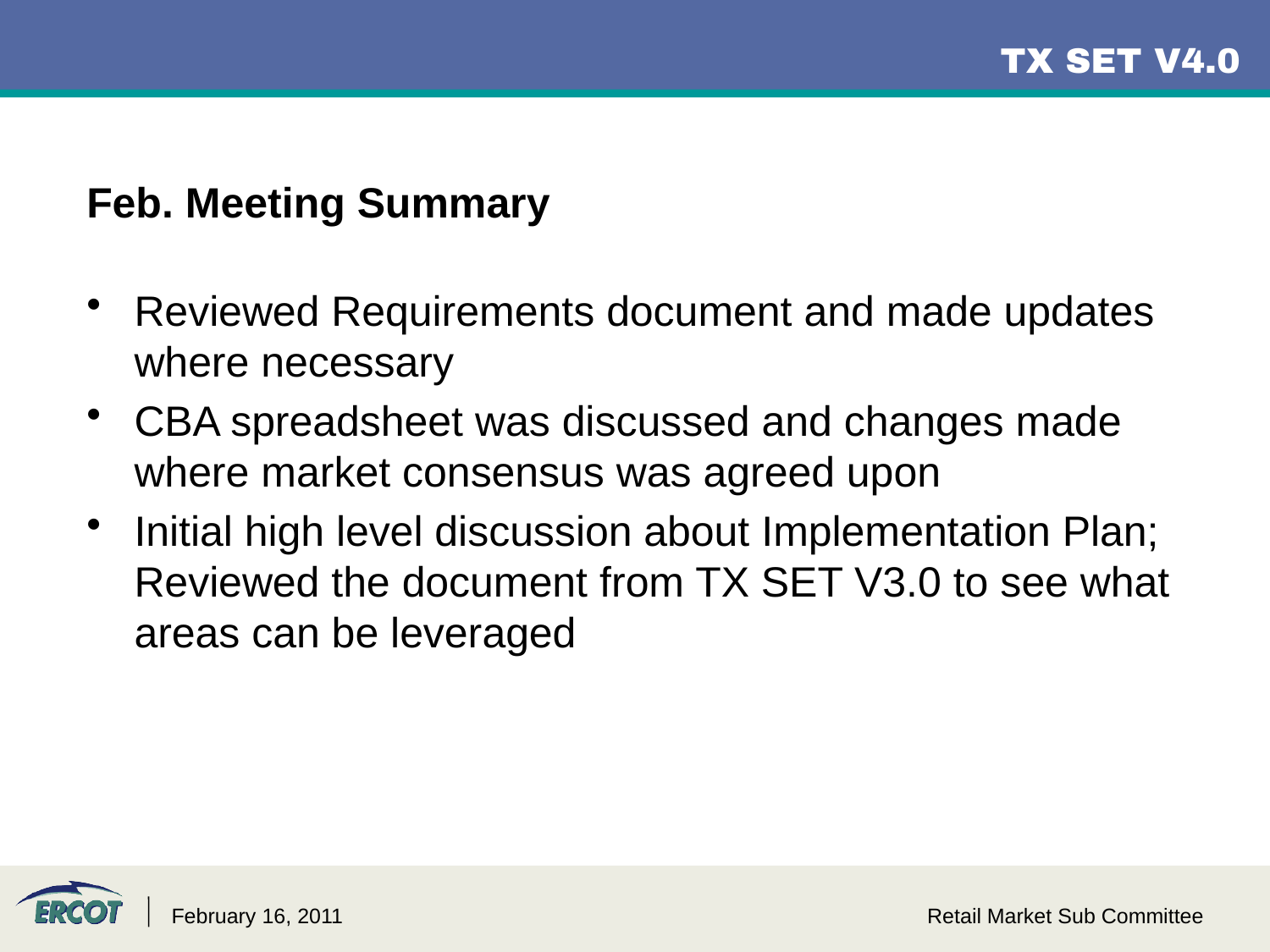

# TX SET V4.0

Feb. Meeting Summary

Reviewed Requirements document and made updates where necessary
CBA spreadsheet was discussed and changes made where market consensus was agreed upon
Initial high level discussion about Implementation Plan; Reviewed the document from TX SET V3.0 to see what areas can be leveraged

February 16, 2011
Retail Market Sub Committee